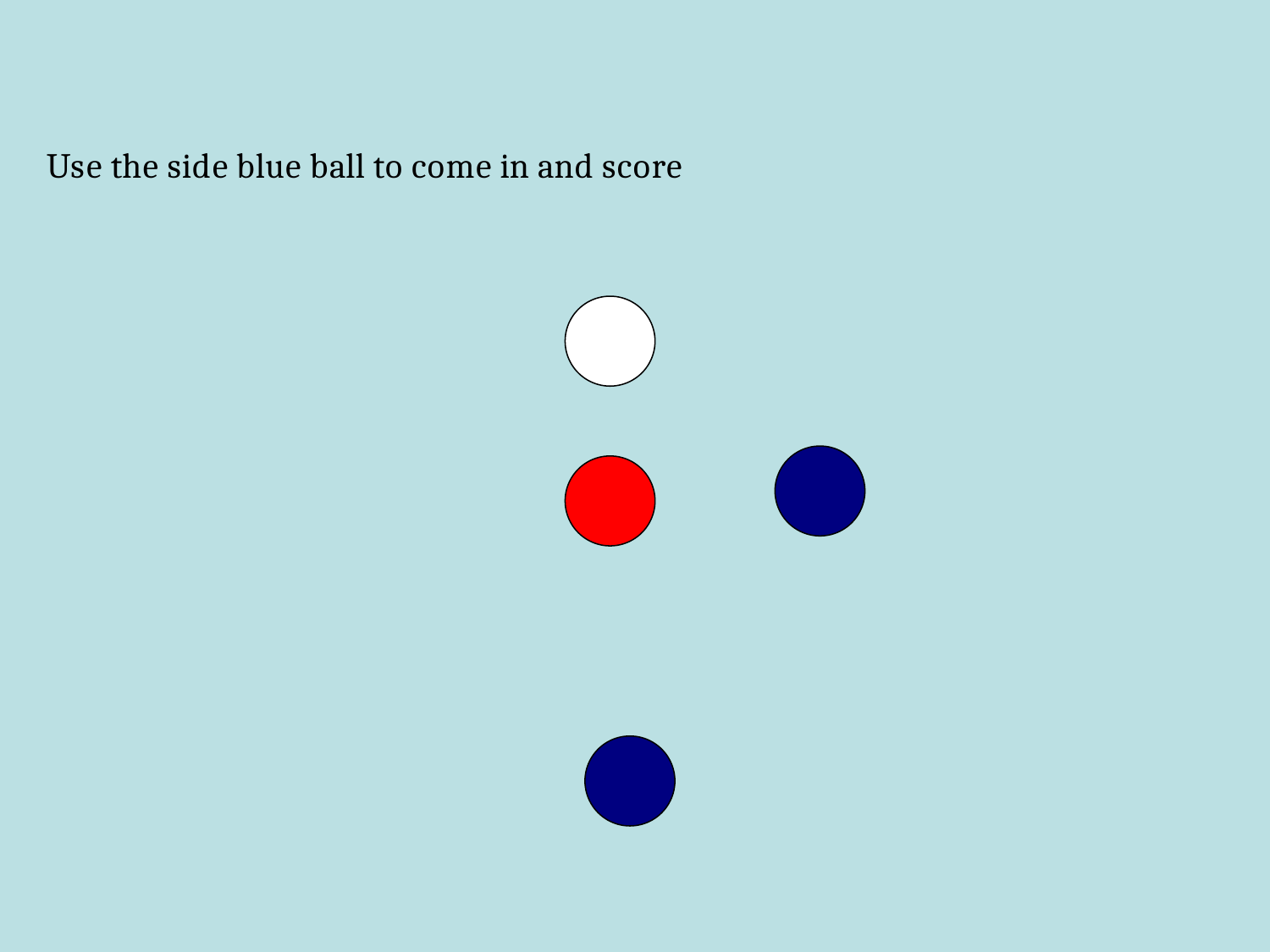

Use the side blue ball to come in and score